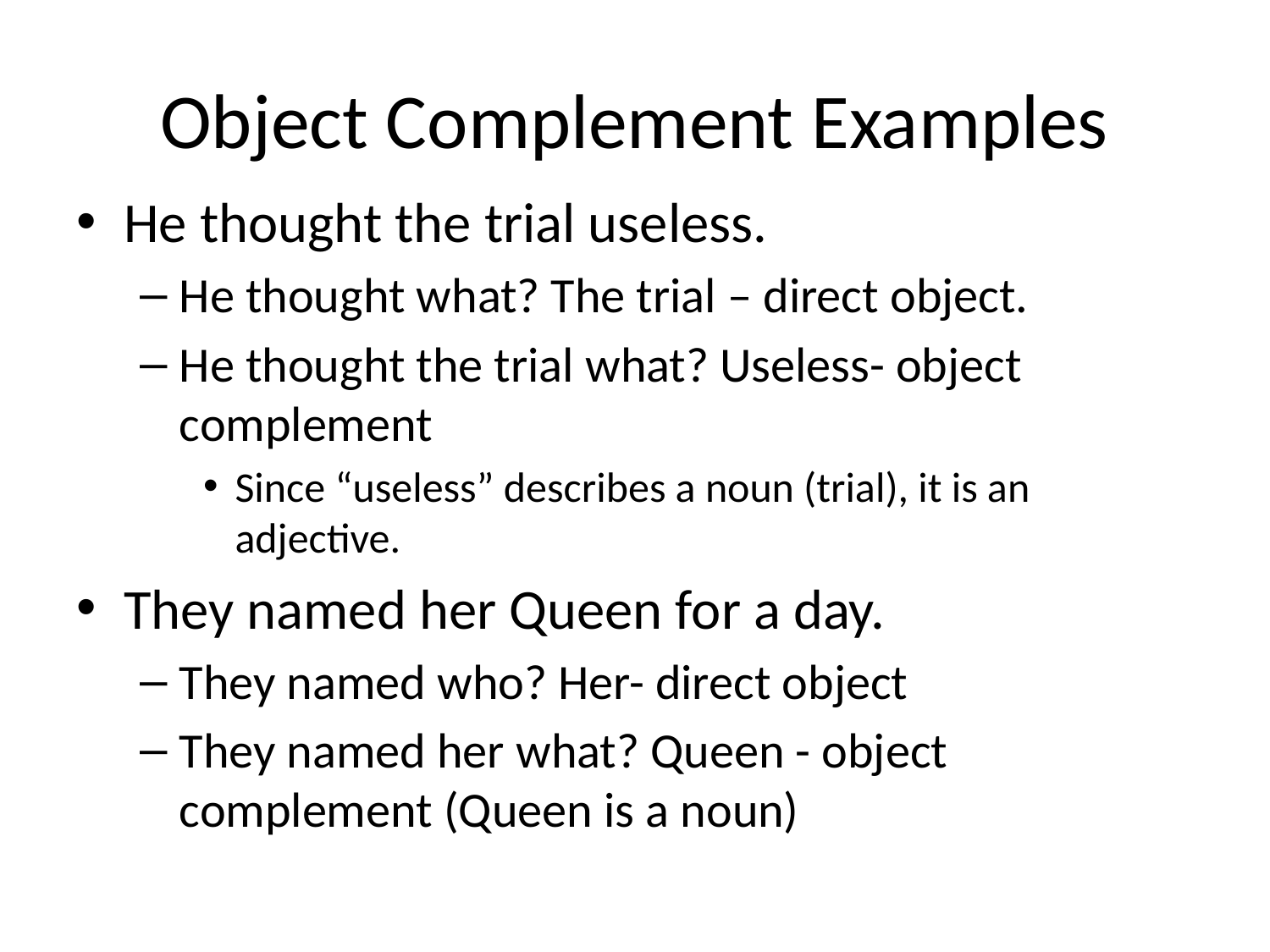

# Object Complement Examples
He thought the trial useless.
He thought what? The trial – direct object.
He thought the trial what? Useless- object complement
Since “useless” describes a noun (trial), it is an adjective.
They named her Queen for a day.
They named who? Her- direct object
They named her what? Queen - object complement (Queen is a noun)